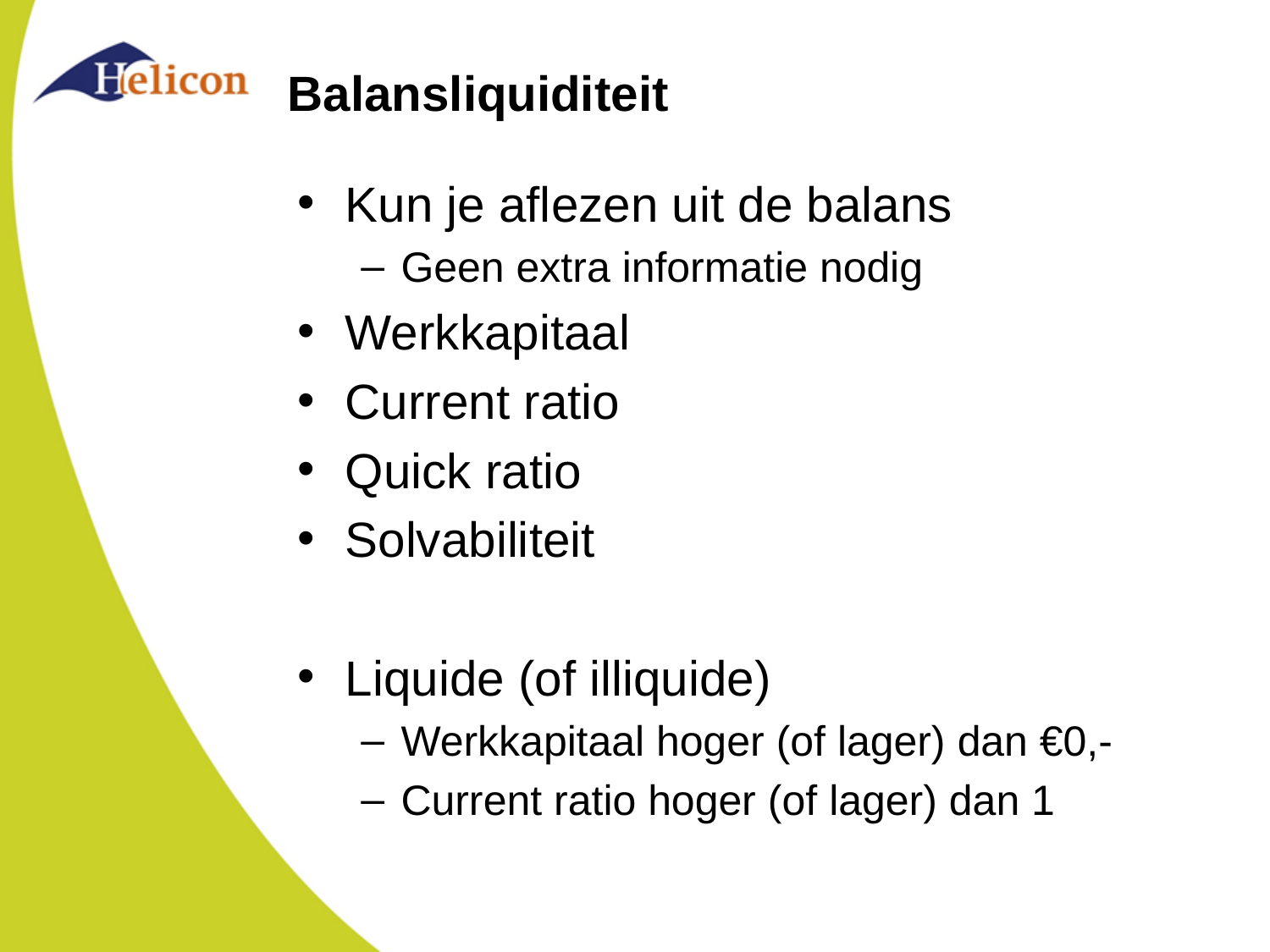

# Balansliquiditeit
Kun je aflezen uit de balans
Geen extra informatie nodig
Werkkapitaal
Current ratio
Quick ratio
Solvabiliteit

Liquide (of illiquide)
Werkkapitaal hoger (of lager) dan €0,-
Current ratio hoger (of lager) dan 1